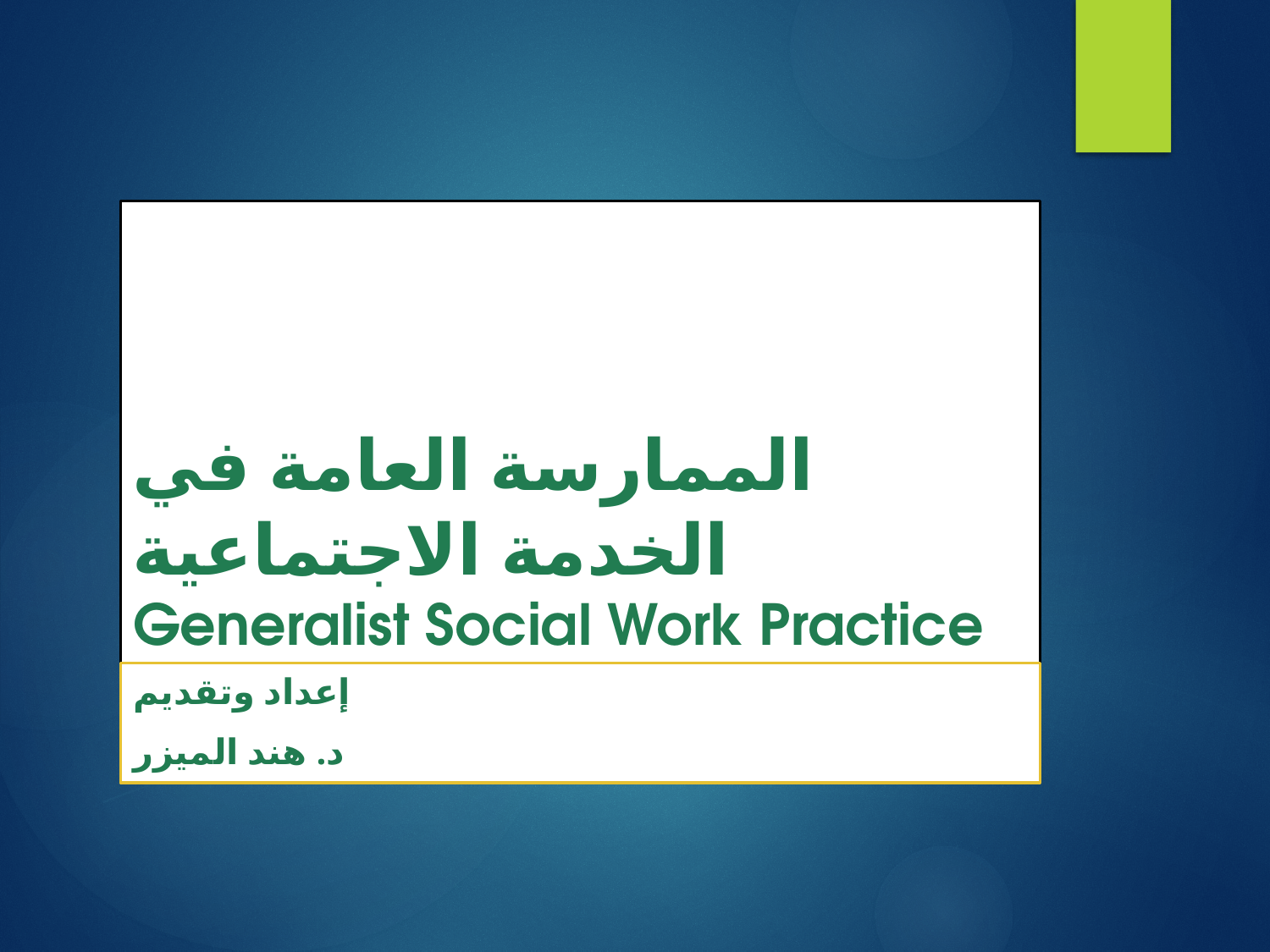

# الممارسة العامة في الخدمة الاجتماعية Generalist Social Work Practice
إعداد وتقديم
د. هند الميزر